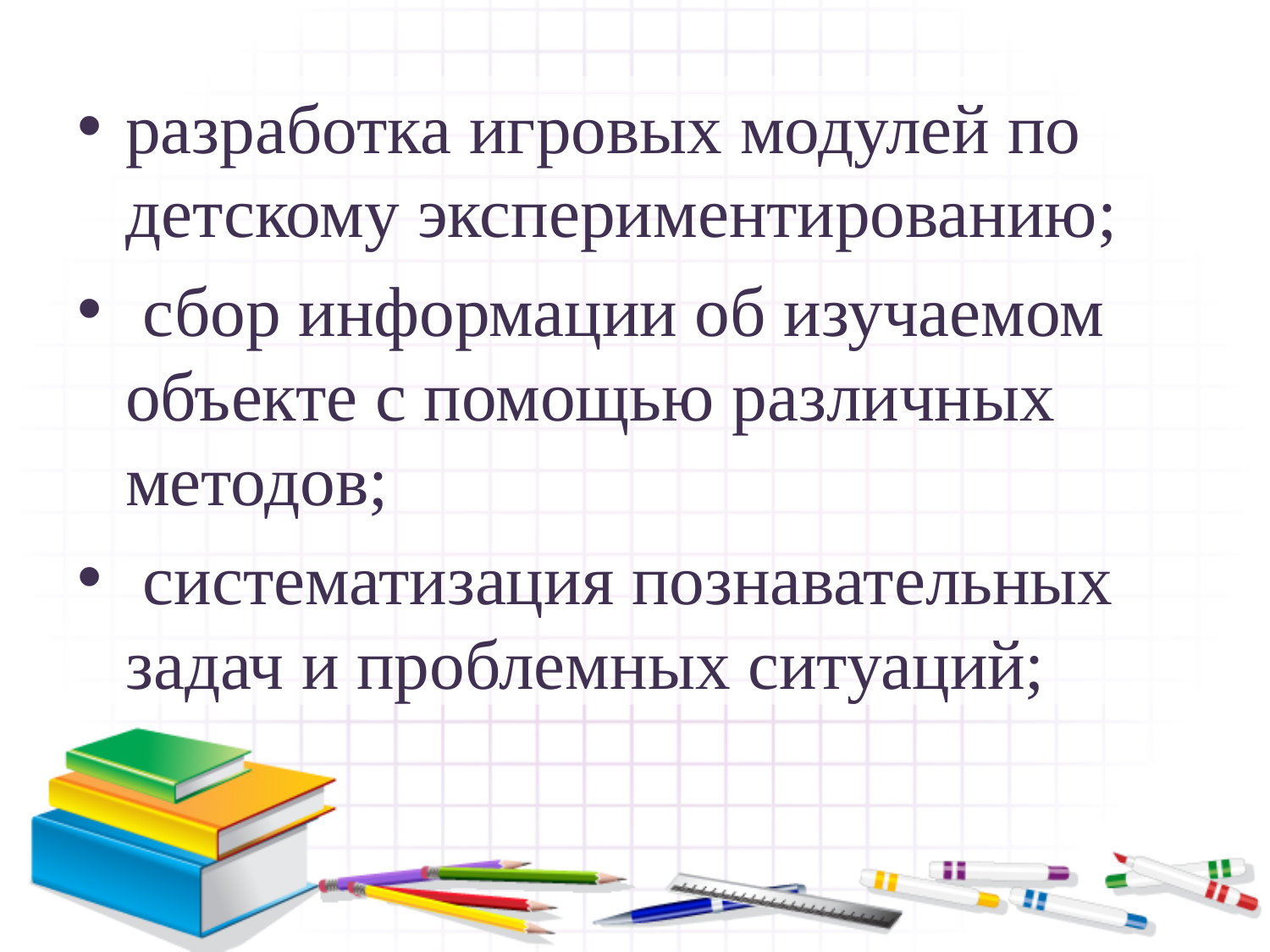

разработка игровых модулей по детскому экспериментированию;
 сбор информации об изучаемом объекте с помощью различных методов;
 систематизация познавательных задач и проблемных ситуаций;